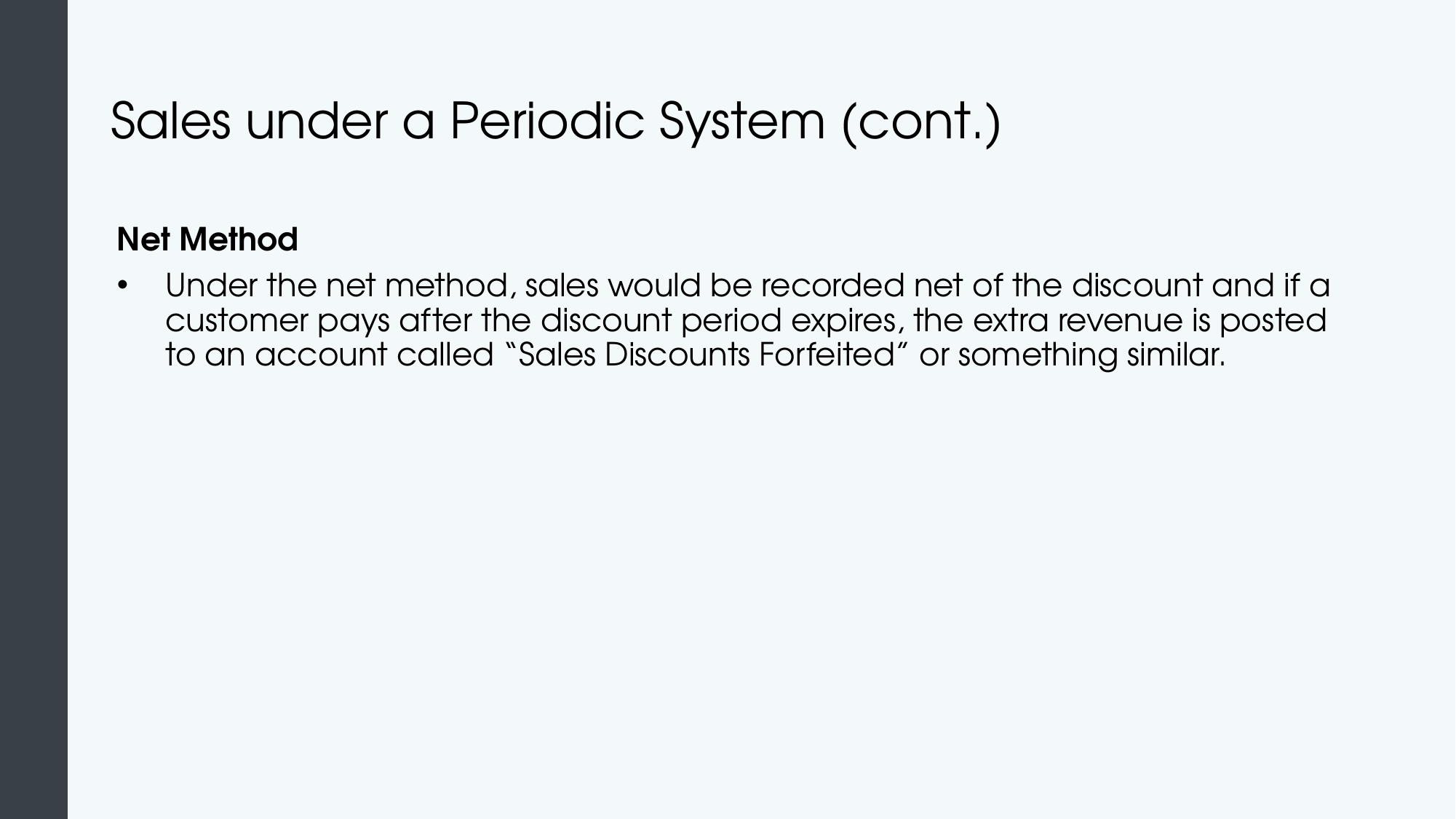

# Sales under a Periodic System (cont.)
Net Method
Under the net method, sales would be recorded net of the discount and if a customer pays after the discount period expires, the extra revenue is posted to an account called “Sales Discounts Forfeited” or something similar.